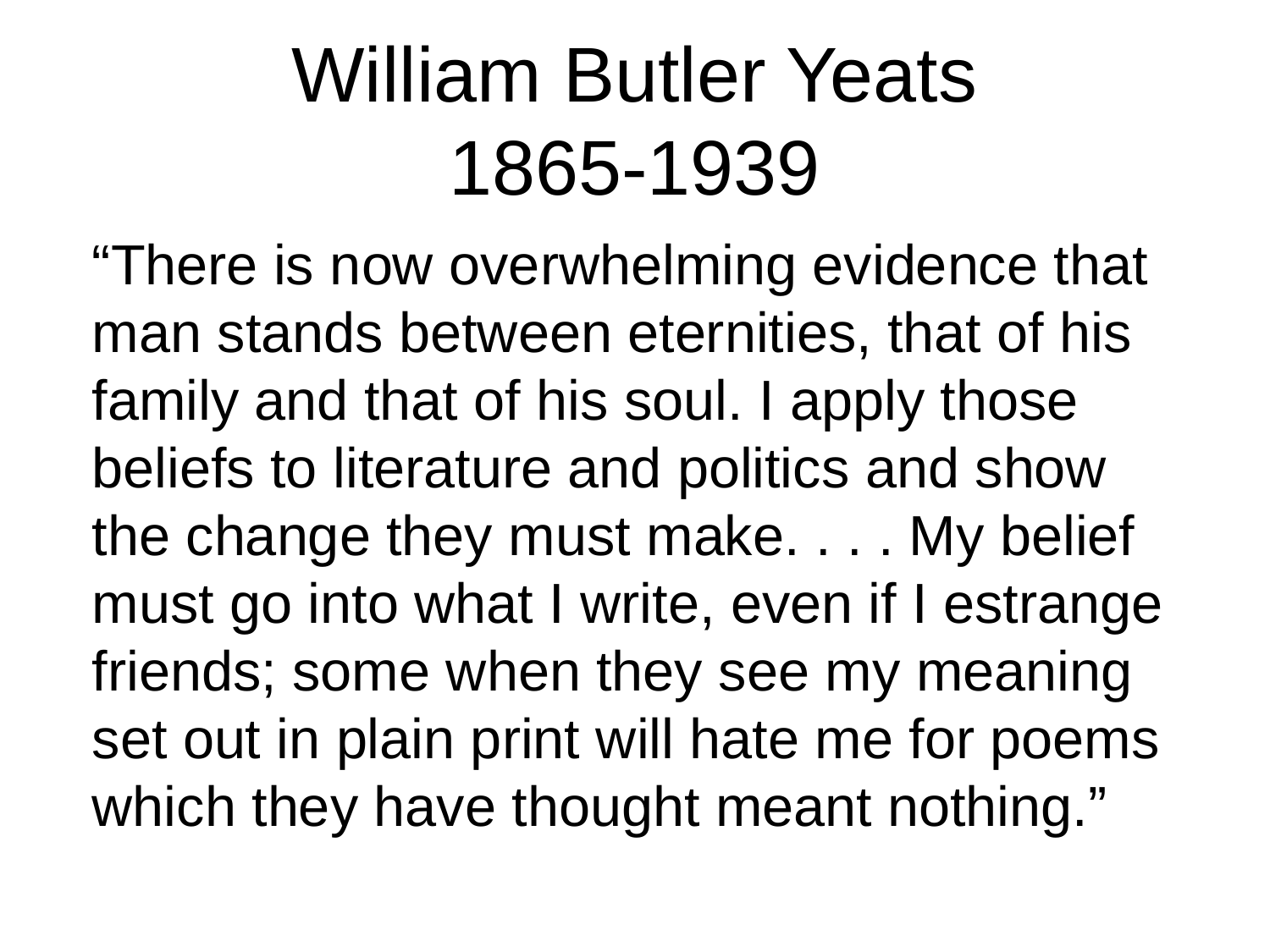

# William Butler Yeats 1865-1939
“There is now overwhelming evidence that man stands between eternities, that of his family and that of his soul. I apply those beliefs to literature and politics and show the change they must make. . . . My belief must go into what I write, even if I estrange friends; some when they see my meaning set out in plain print will hate me for poems which they have thought meant nothing.”